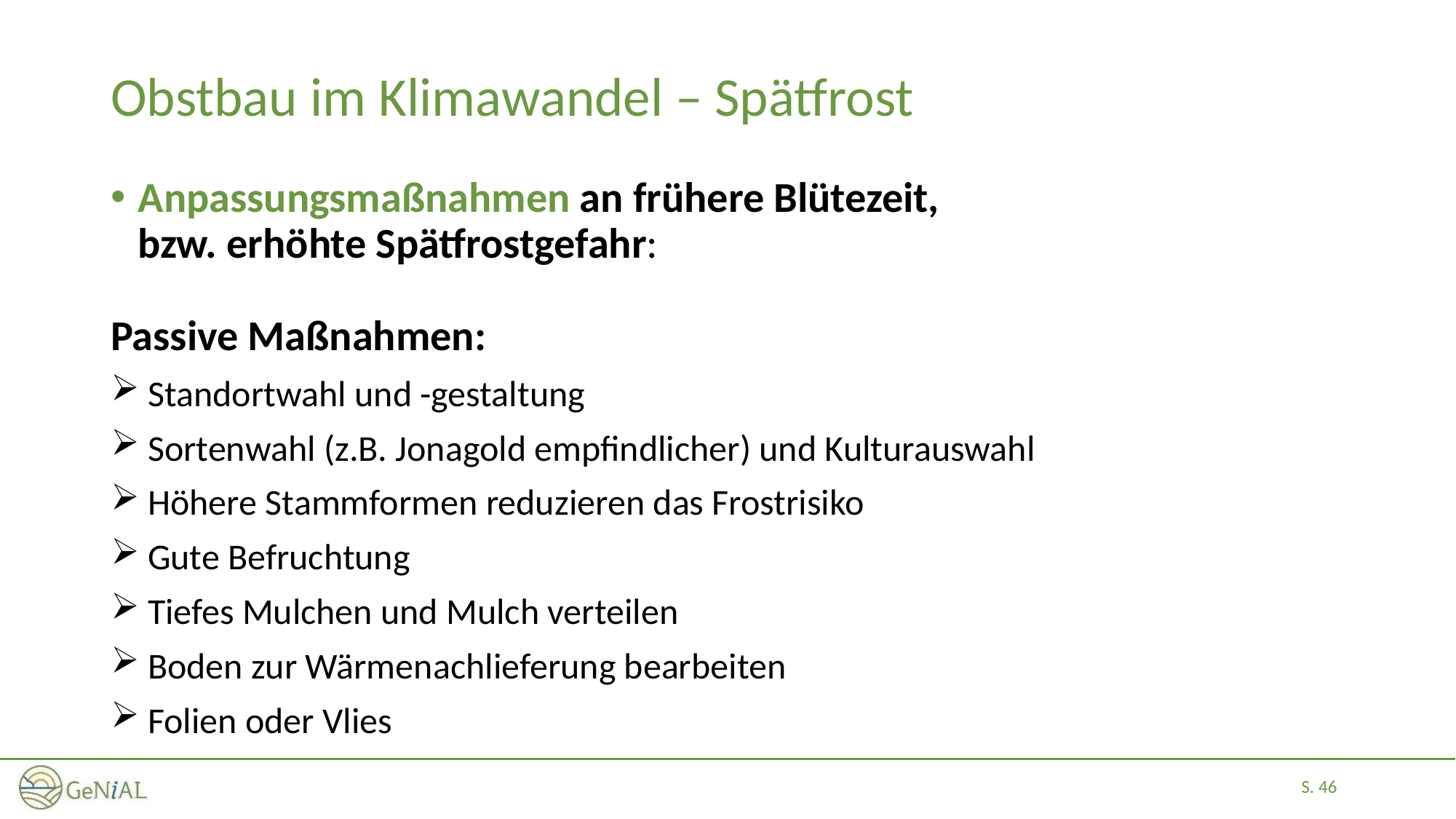

# Obstbau im Klimawandel – Spätfrost
Anpassungsmaßnahmen an frühere Blütezeit,
bzw. erhöhte Spätfrostgefahr:

Passive Maßnahmen:
 Standortwahl und -gestaltung
 Sortenwahl (z.B. Jonagold empfindlicher) und Kulturauswahl
 Höhere Stammformen reduzieren das Frostrisiko
 Gute Befruchtung
 Tiefes Mulchen und Mulch verteilen
 Boden zur Wärmenachlieferung bearbeiten
 Folien oder Vlies